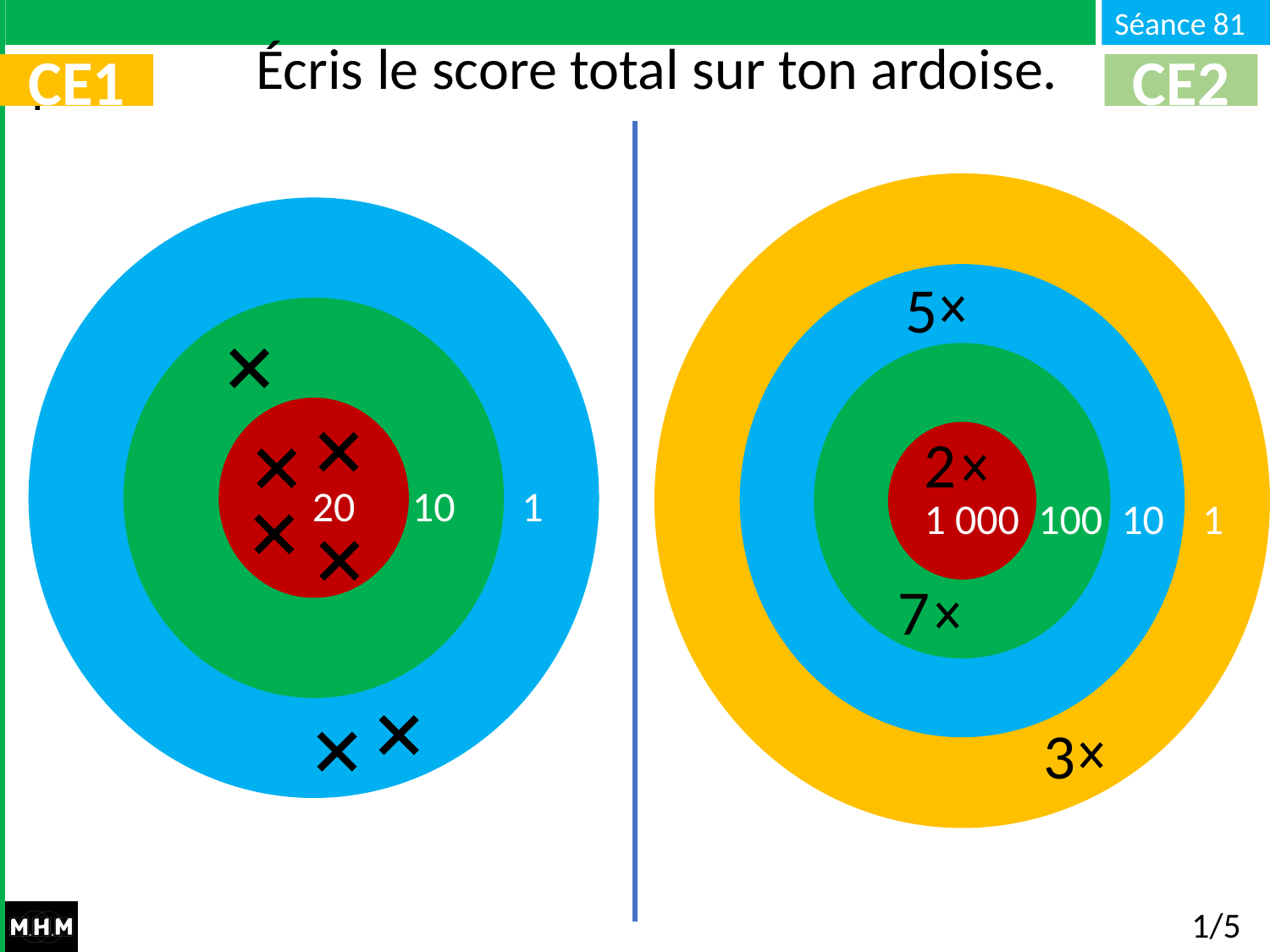

# Écris le score total sur ton ardoise.
CE1
CE2

5

2

20      10       1
1 000  100  10    1

7

3

1/5